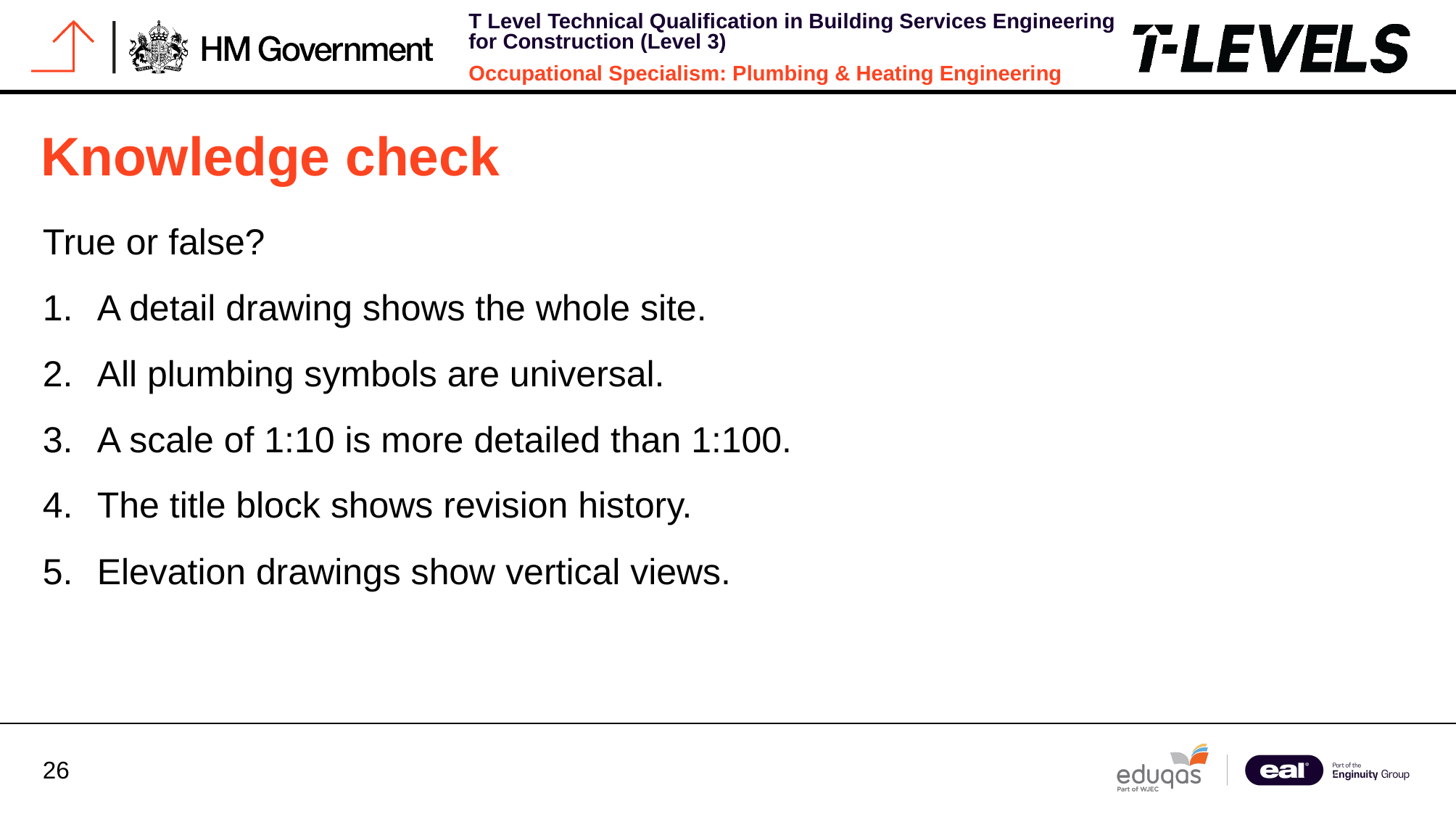

# Knowledge check
True or false?
A detail drawing shows the whole site.
All plumbing symbols are universal.
A scale of 1:10 is more detailed than 1:100.
The title block shows revision history.
Elevation drawings show vertical views.